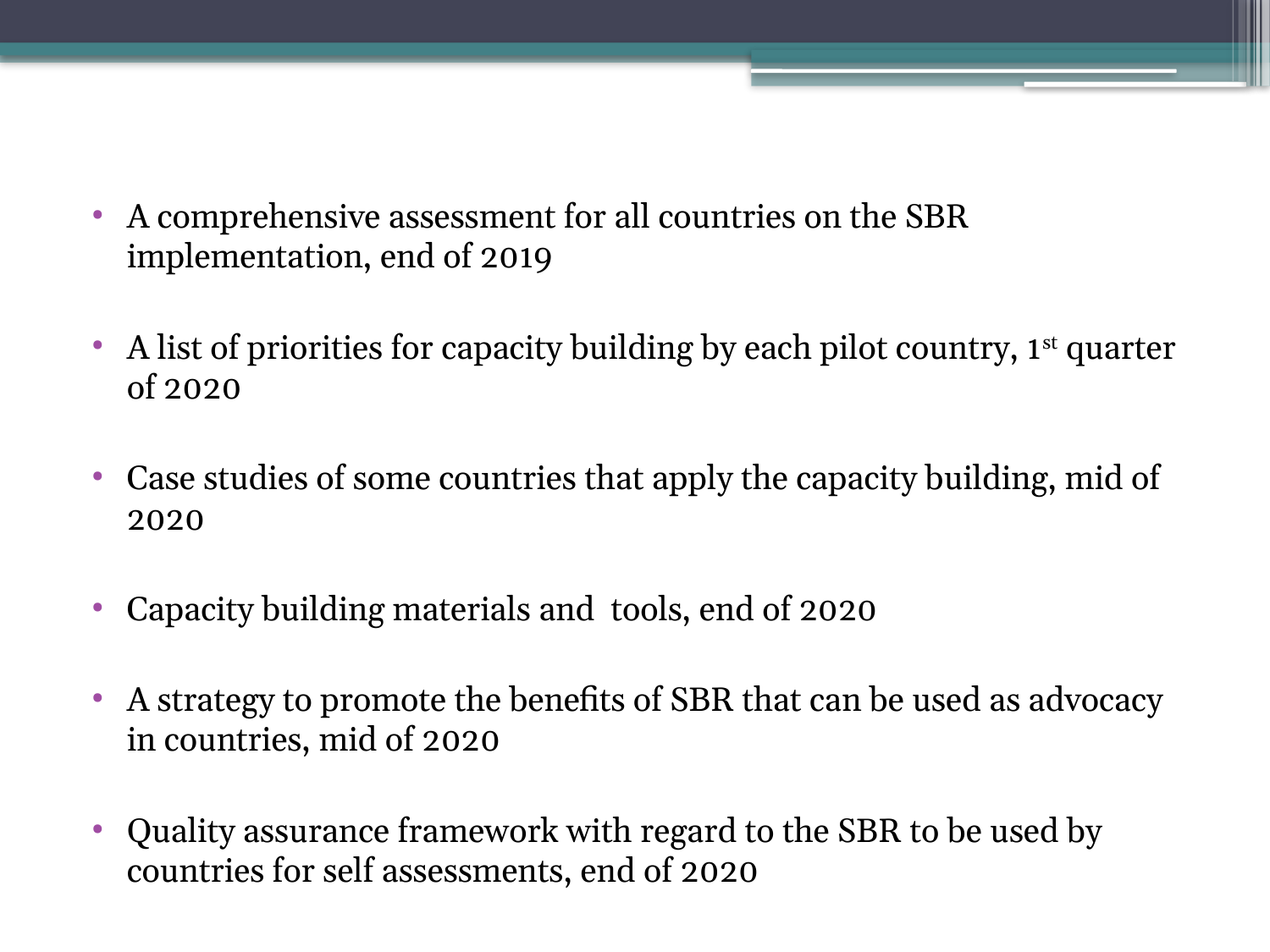

#
A comprehensive assessment for all countries on the SBR implementation, end of 2019

A list of priorities for capacity building by each pilot country, 1st quarter of 2020

Case studies of some countries that apply the capacity building, mid of 2020

Capacity building materials and  tools, end of 2020

A strategy to promote the benefits of SBR that can be used as advocacy in countries, mid of 2020

Quality assurance framework with regard to the SBR to be used by countries for self assessments, end of 2020